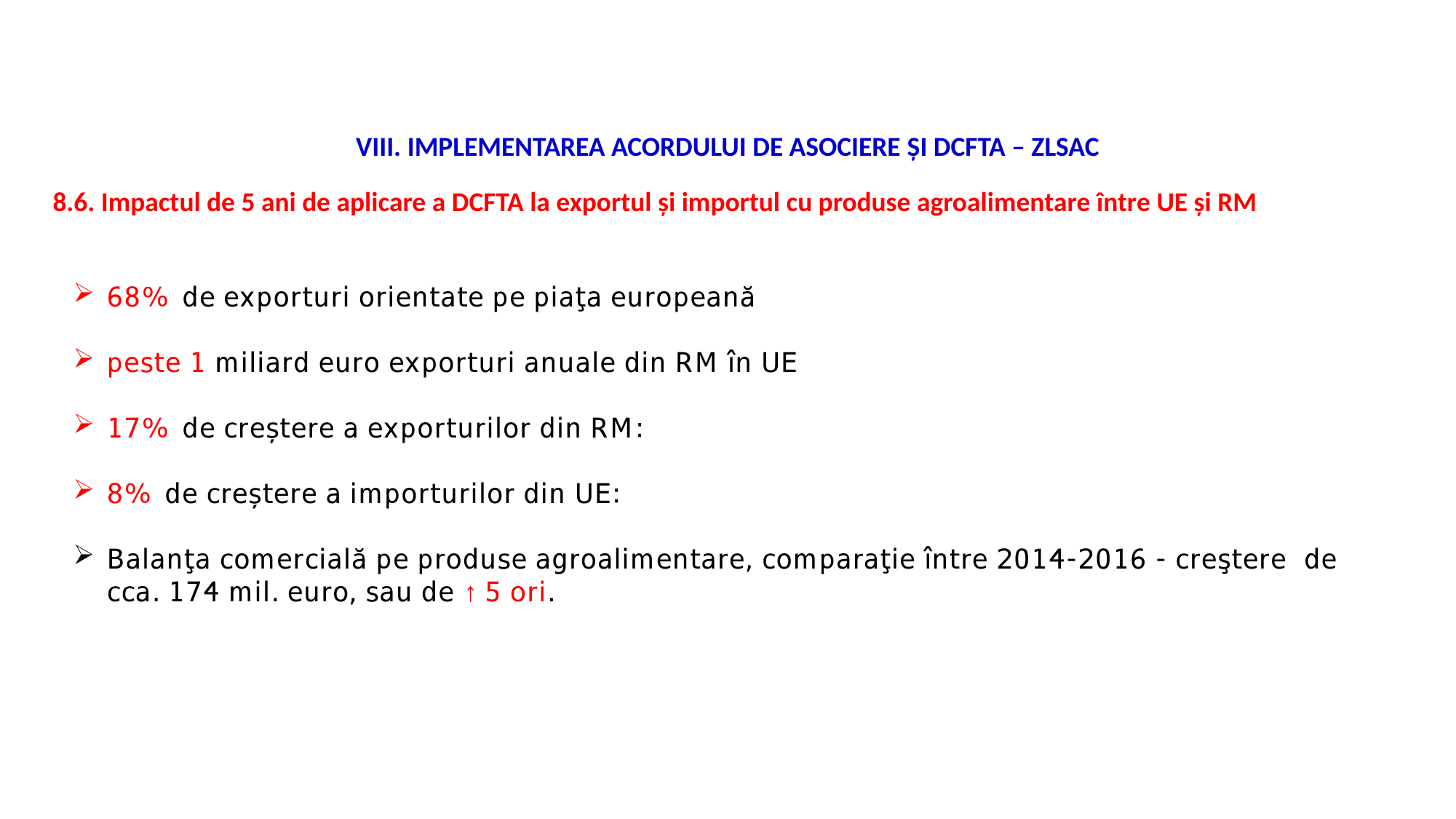

VIII. IMPLEMENTAREA ACORDULUI DE ASOCIERE ȘI DCFTA – ZLSAC
8.6. Impactul de 5 ani de aplicare a DCFTA la exportul şi importul cu produse agroalimentare între UE şi RM
68% de exporturi orientate pe piaţa europeană

peste 1 miliard euro exporturi anuale din RM în UE

17% de creștere a exporturilor din RM:

8% de creștere a importurilor din UE:

Balanţa comercială pe produse agroalimentare, comparaţie între 2014-2016 - creştere  de cca. 174 mil. euro, sau de ↑ 5 ori.